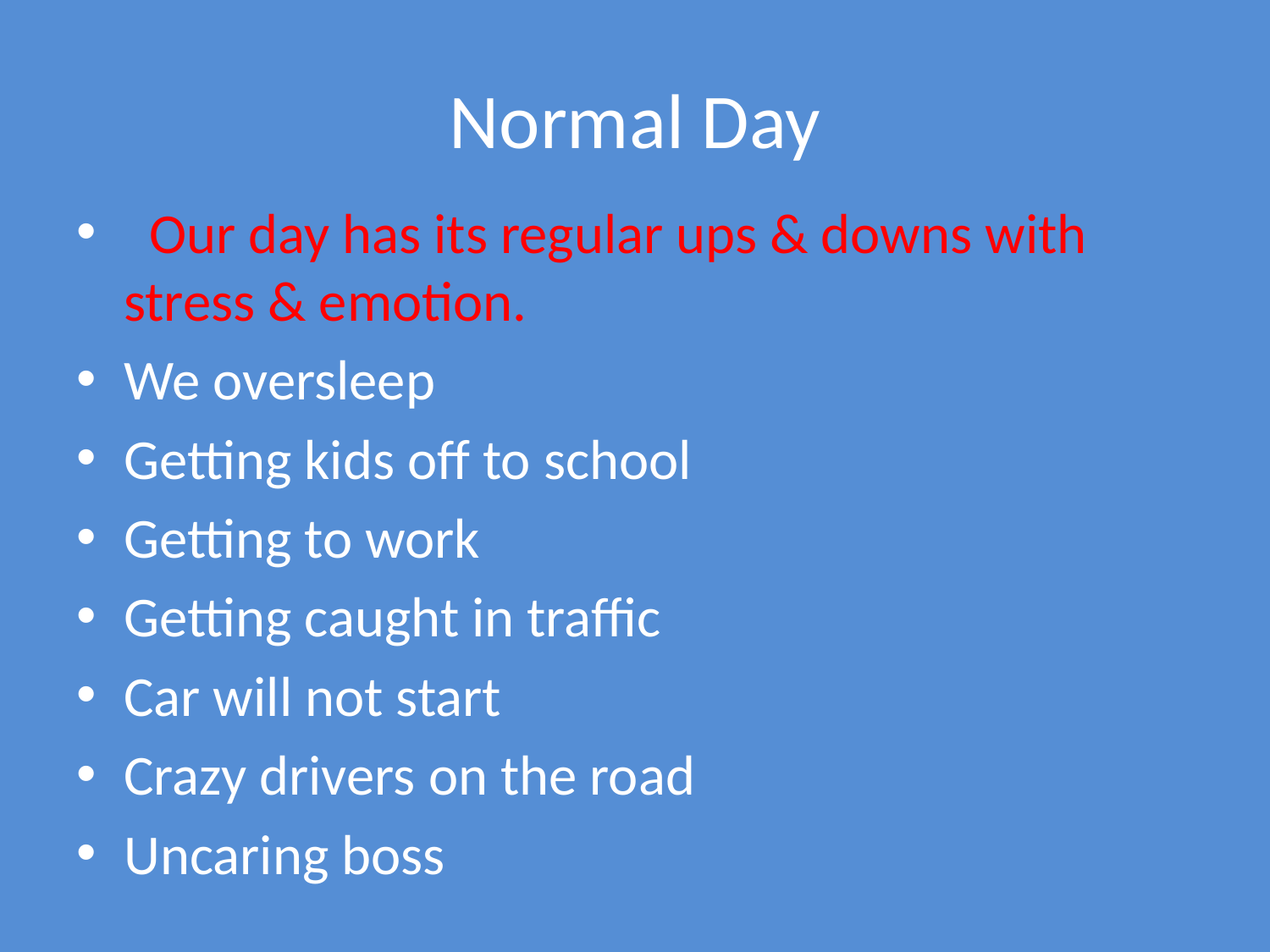

# Normal Day
  Our day has its regular ups & downs with stress & emotion.
We oversleep
Getting kids off to school
Getting to work
Getting caught in traffic
Car will not start
Crazy drivers on the road
Uncaring boss